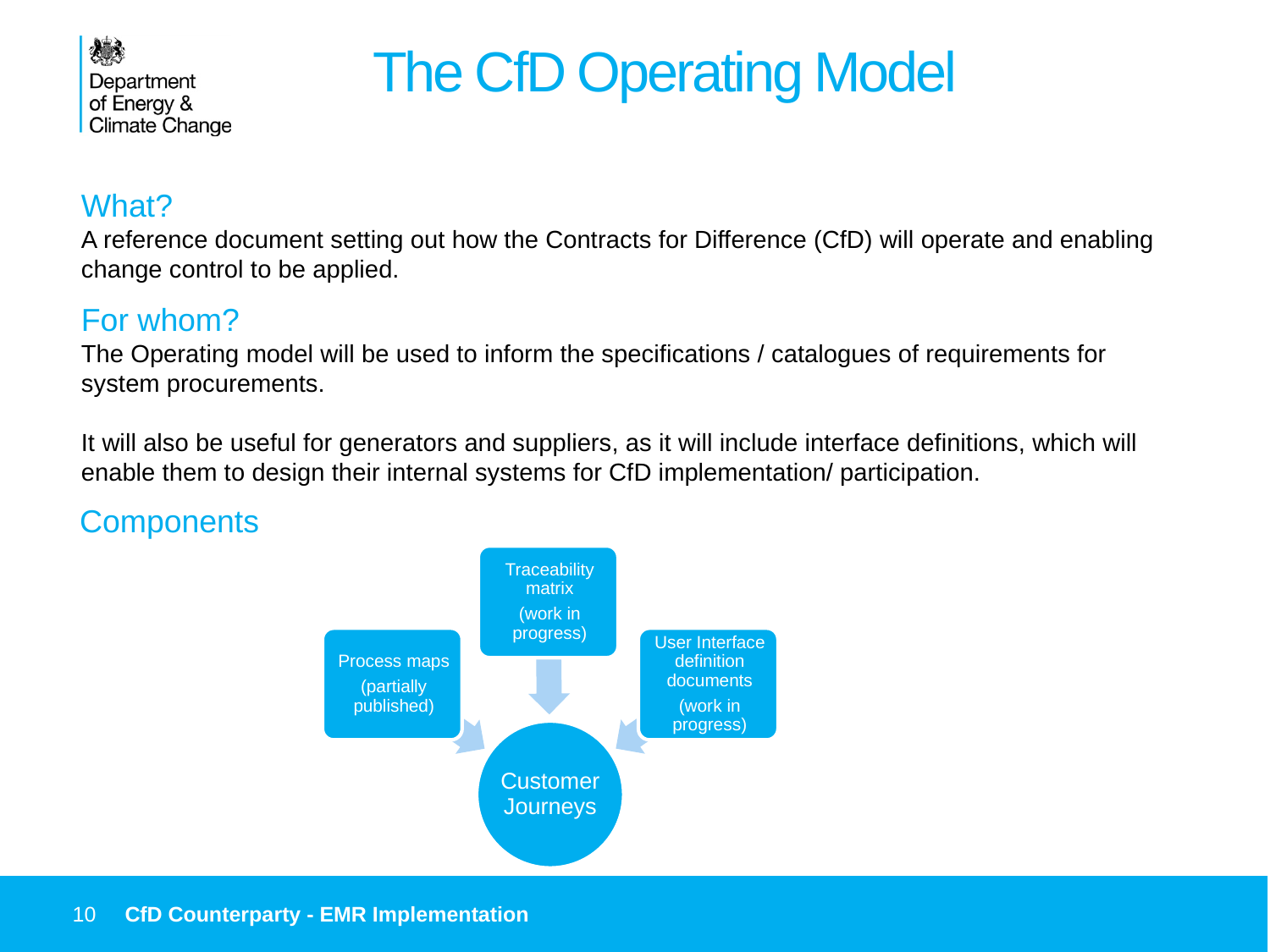

The CfD Operating Model
What?
A reference document setting out how the Contracts for Difference (CfD) will operate and enabling change control to be applied.

For whom?
The Operating model will be used to inform the specifications / catalogues of requirements for system procurements.

It will also be useful for generators and suppliers, as it will include interface definitions, which will enable them to design their internal systems for CfD implementation/ participation.
Components
Customer Journeys
Process maps
(partially published)
Traceability matrix
(work in progress)
User Interface definition documents
(work in progress)
10
CfD Counterparty - EMR Implementation